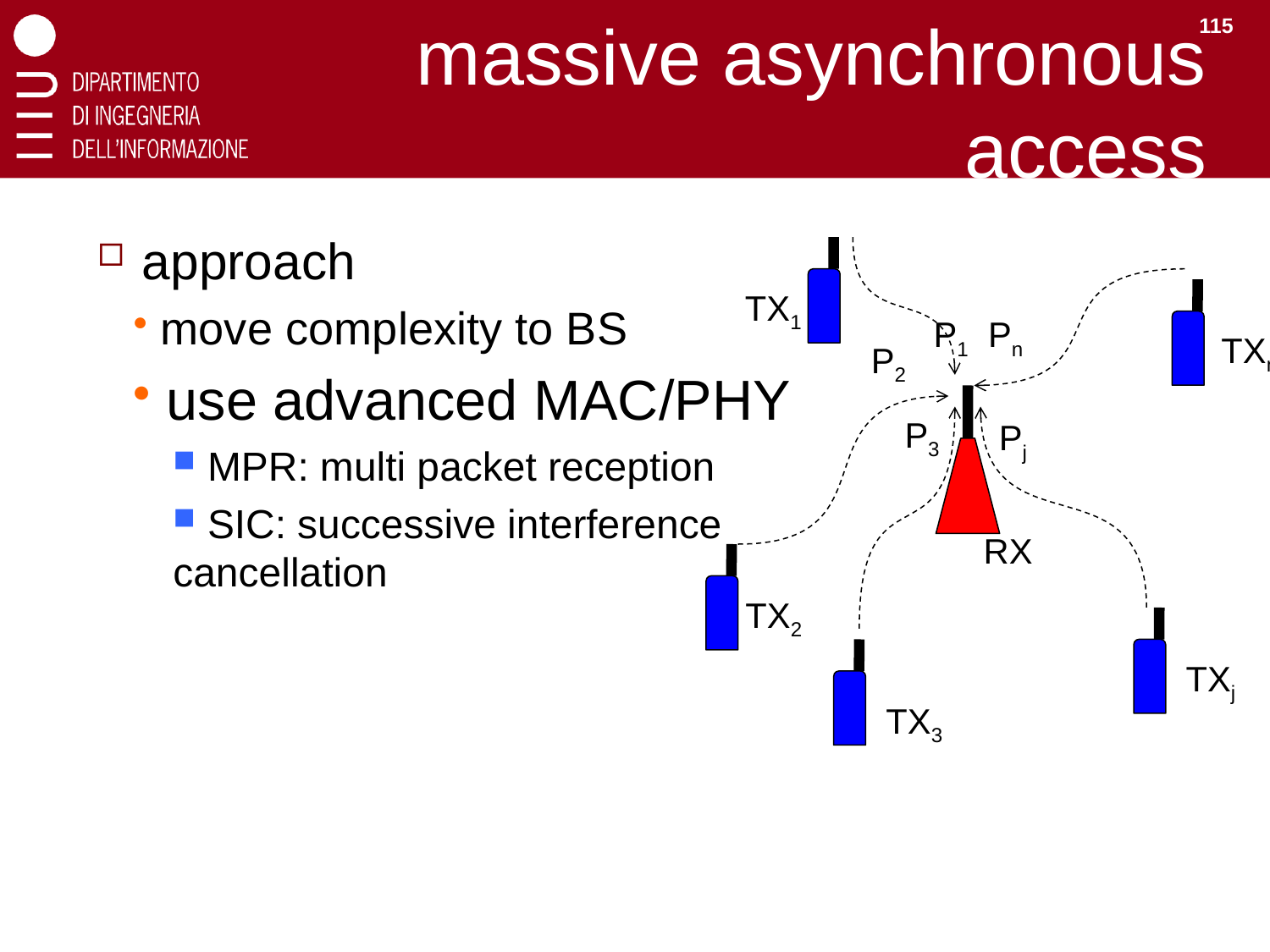

115
# massive asynchronous access
approach
 move complexity to BS
 use advanced MAC/PHY
 MPR: multi packet reception
 SIC: successive interference
cancellation
P1
Pn
P2
P3
Pj

TX1

TXn

RX

TX2

TXj
TX3